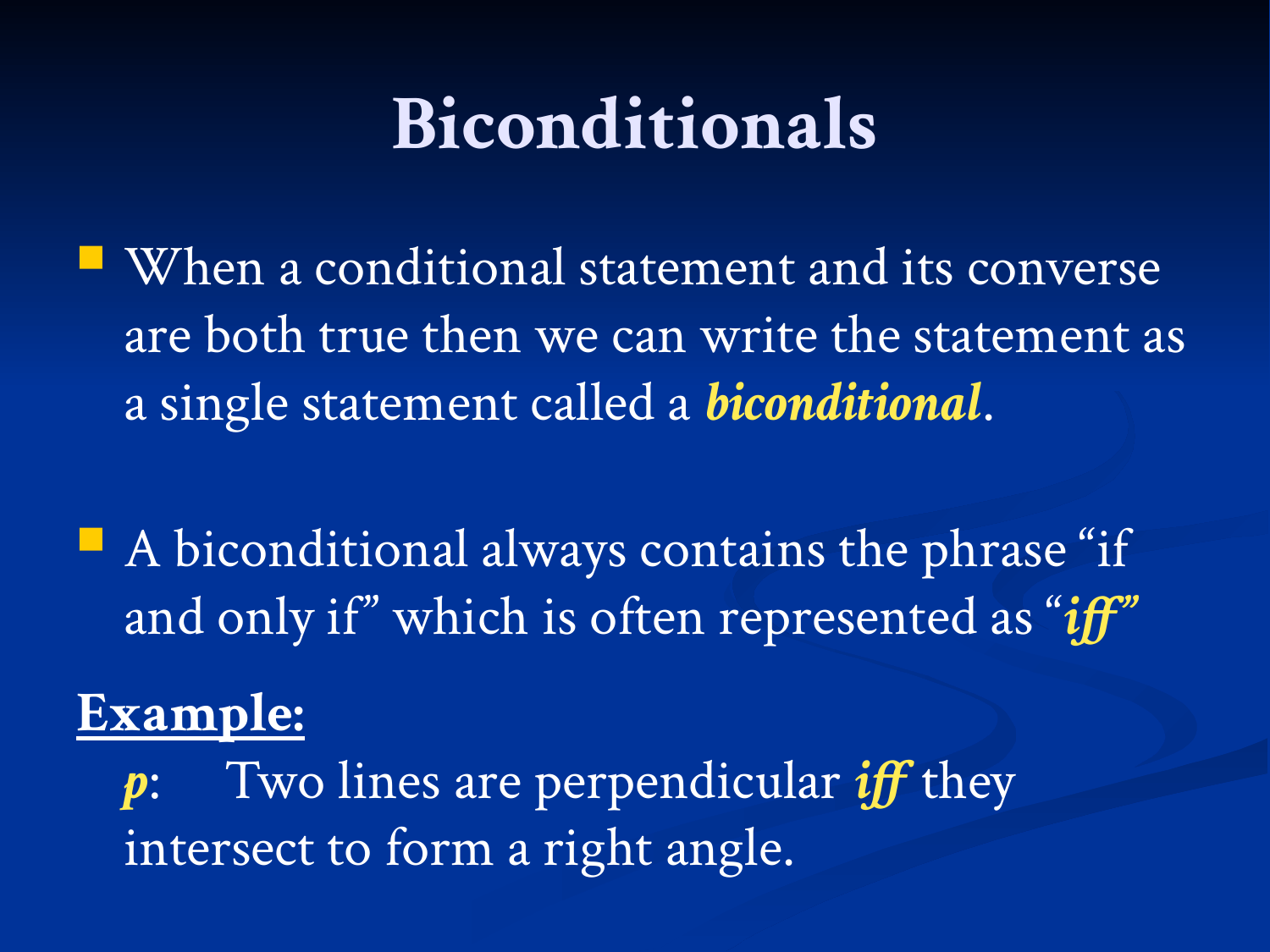

# Biconditionals
When a conditional statement and its converse are both true then we can write the statement as a single statement called a biconditional.
A biconditional always contains the phrase “if and only if” which is often represented as “iff”
Example:
p:     Two lines are perpendicular iff they intersect to form a right angle.